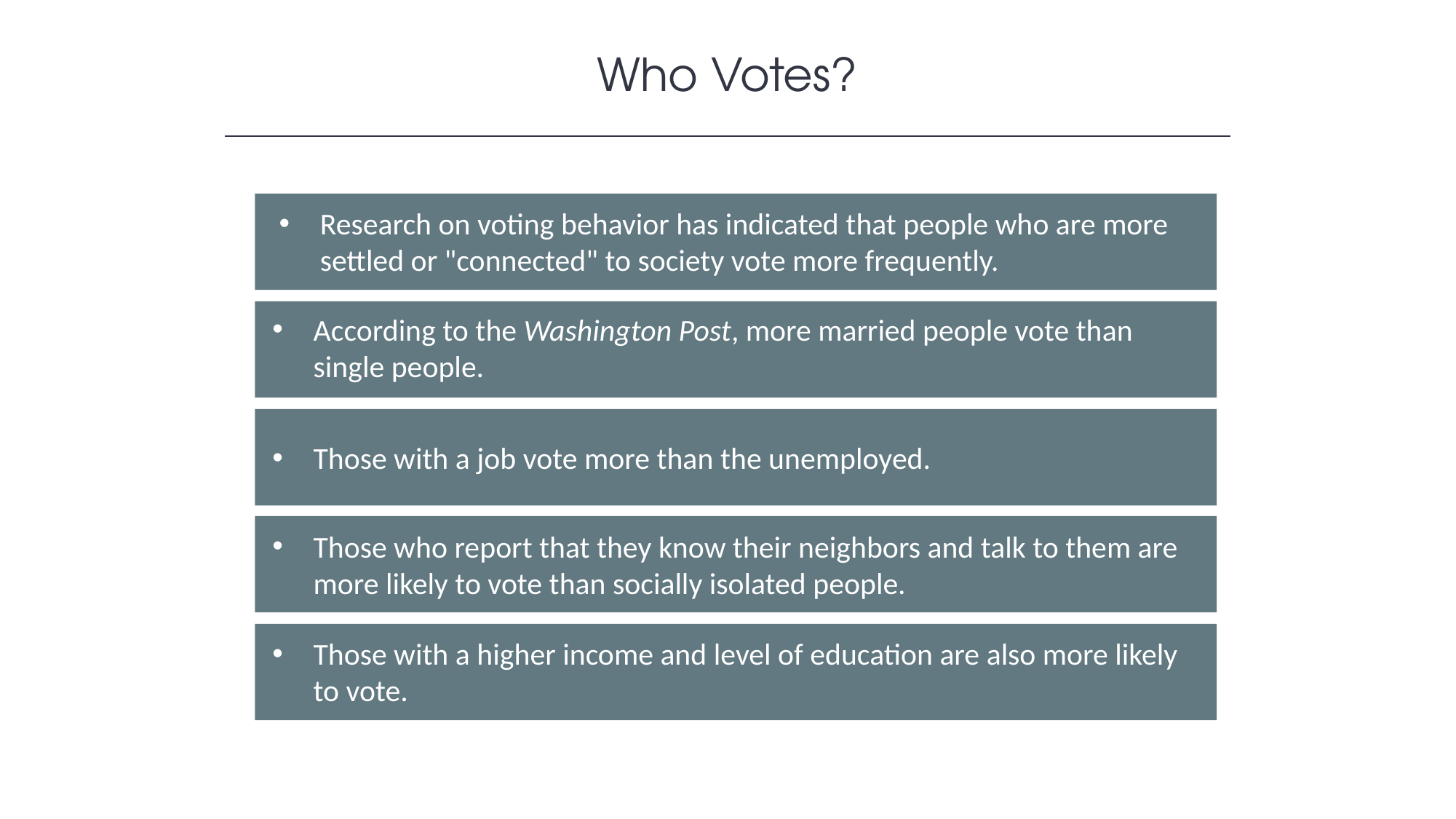

Who Votes?

Research on voting behavior has indicated that people who are more settled or "connected" to society vote more frequently.

According to the Washington Post, more married people vote than single people.

Those with a job vote more than the unemployed.

Those who report that they know their neighbors and talk to them are more likely to vote than socially isolated people.

Those with a higher income and level of education are also more likely to vote.